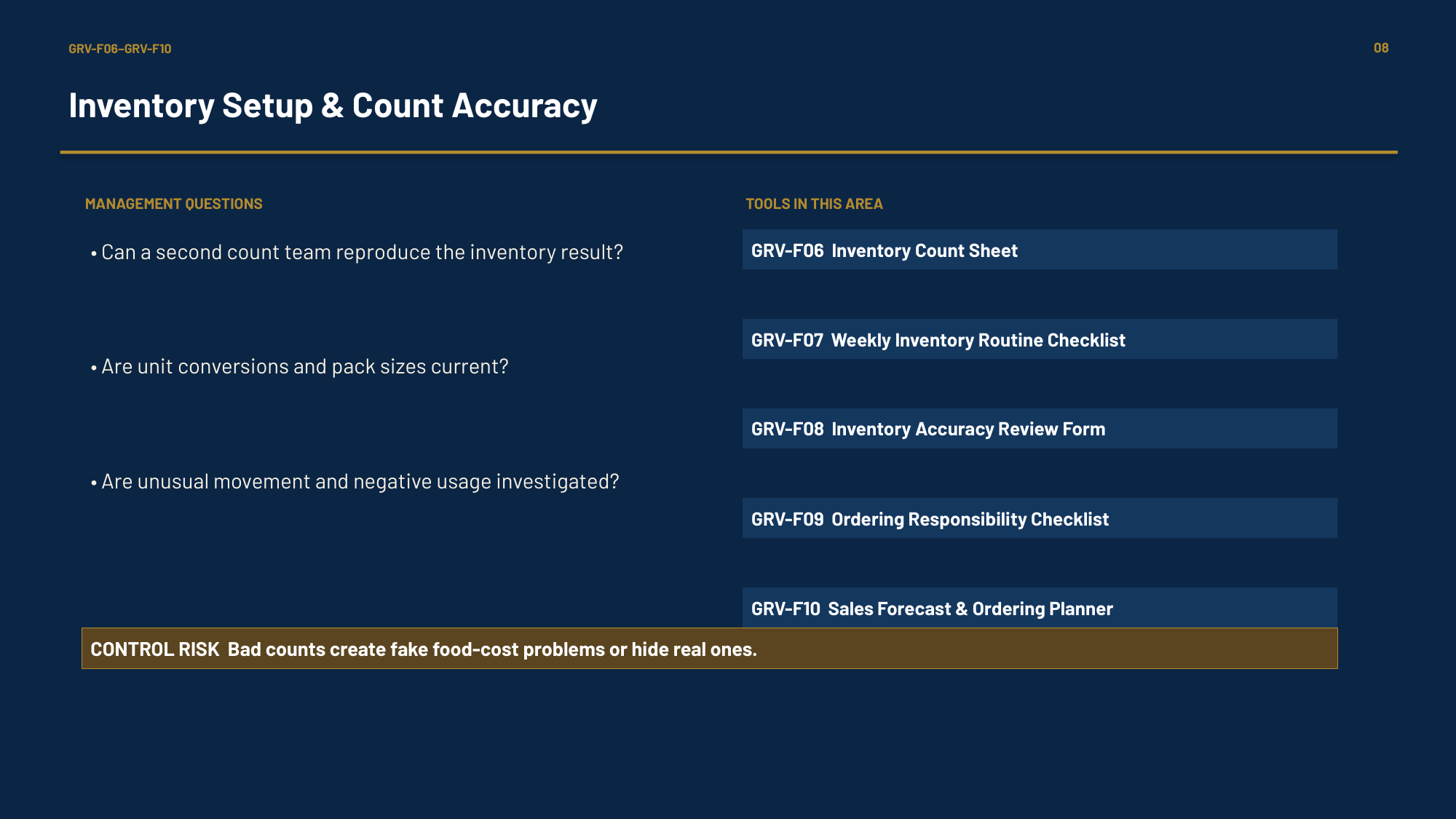

08
GRV-F06–GRV-F10
Inventory Setup & Count Accuracy

MANAGEMENT QUESTIONS
TOOLS IN THIS AREA
• Can a second count team reproduce the inventory result?
GRV-F06  Inventory Count Sheet
GRV-F07  Weekly Inventory Routine Checklist
• Are unit conversions and pack sizes current?
GRV-F08  Inventory Accuracy Review Form
• Are unusual movement and negative usage investigated?
GRV-F09  Ordering Responsibility Checklist
GRV-F10  Sales Forecast & Ordering Planner
CONTROL RISK  Bad counts create fake food-cost problems or hide real ones.